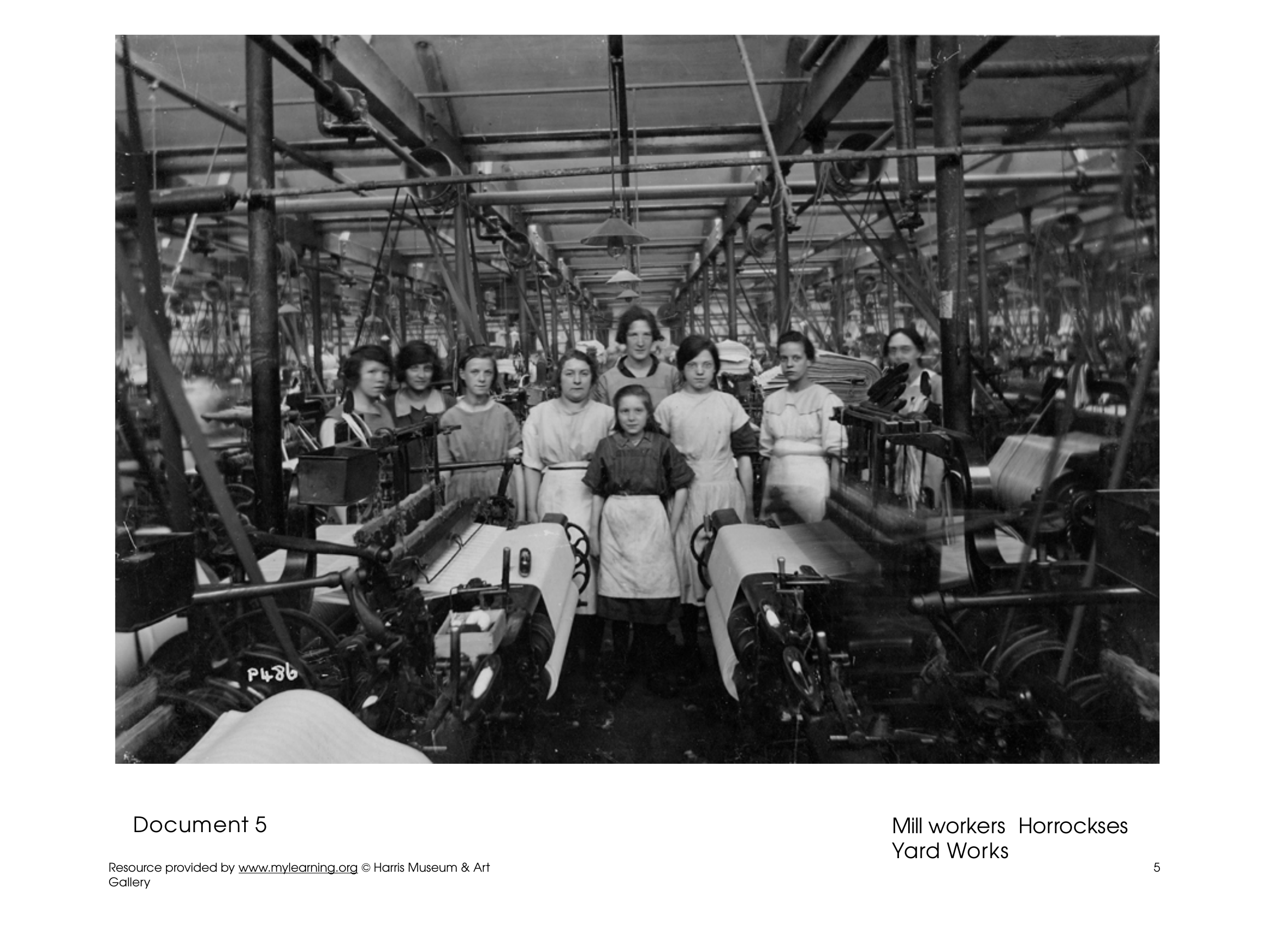

Document 5
Mill workers  Horrockses Yard Works
5
Resource provided by www.mylearning.org © Harris Museum & Art Gallery